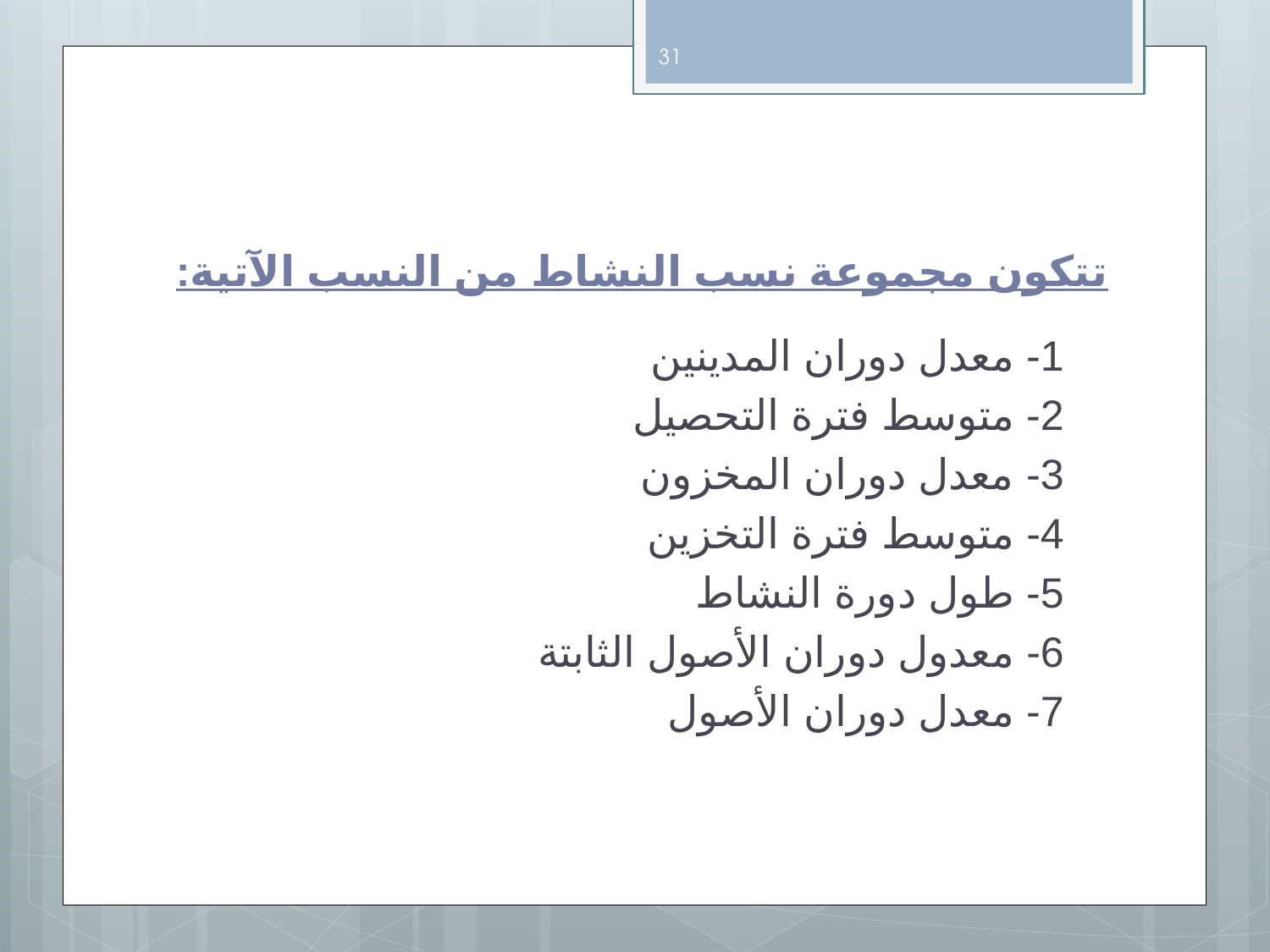

31
# تتكون مجموعة نسب النشاط من النسب الآتية:
1- معدل دوران المدينين
2- متوسط فترة التحصيل
3- معدل دوران المخزون
4- متوسط فترة التخزين
5- طول دورة النشاط
6- معدول دوران الأصول الثابتة
7- معدل دوران الأصول